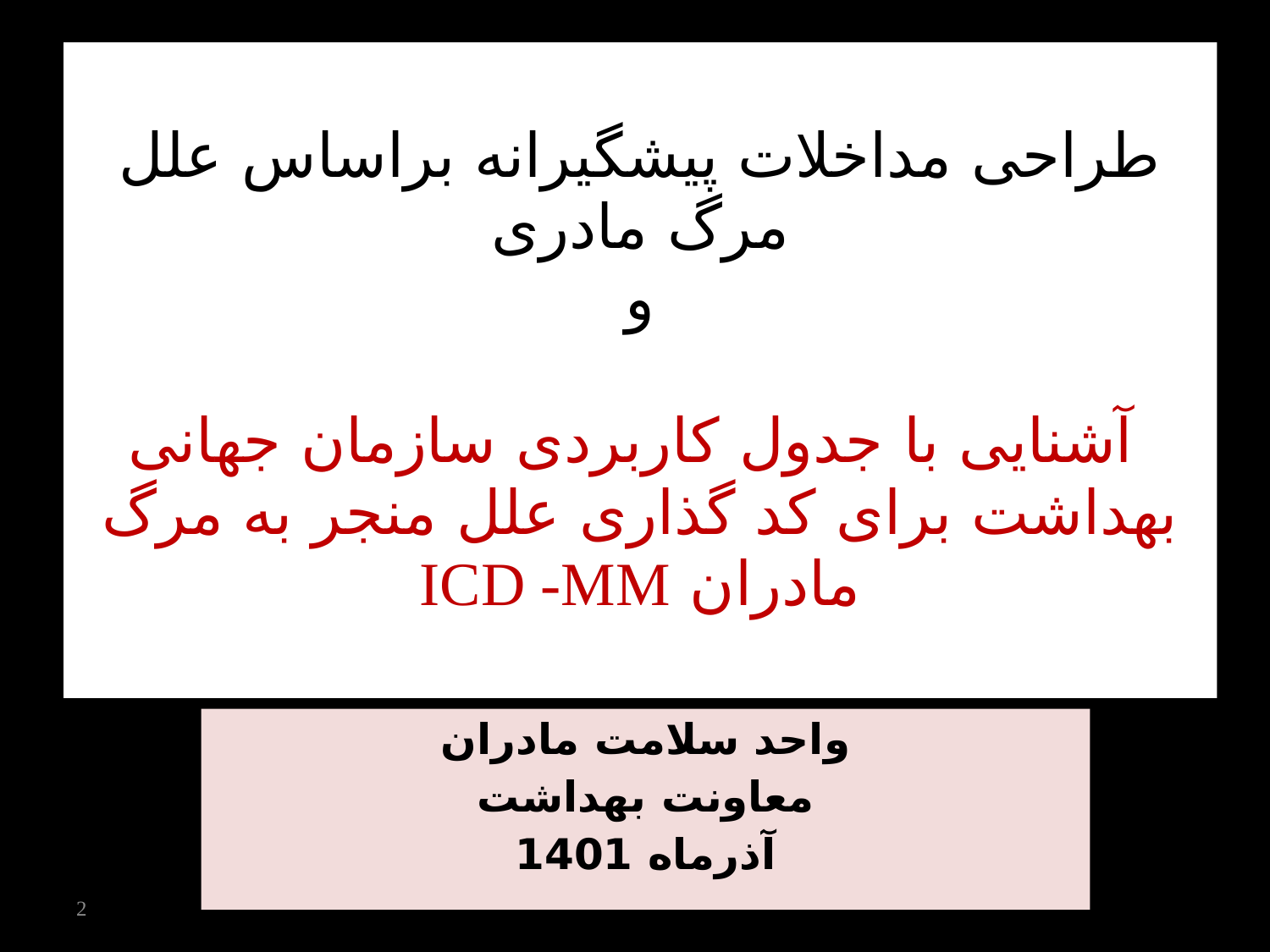

# طراحی مداخلات پیشگیرانه براساس علل مرگ مادری و آشنایی با جدول کاربردی سازمان جهانی بهداشت برای کد گذاری علل منجر به مرگ مادران ICD -MM
 واحد سلامت مادران
معاونت بهداشت
آذرماه 1401
2